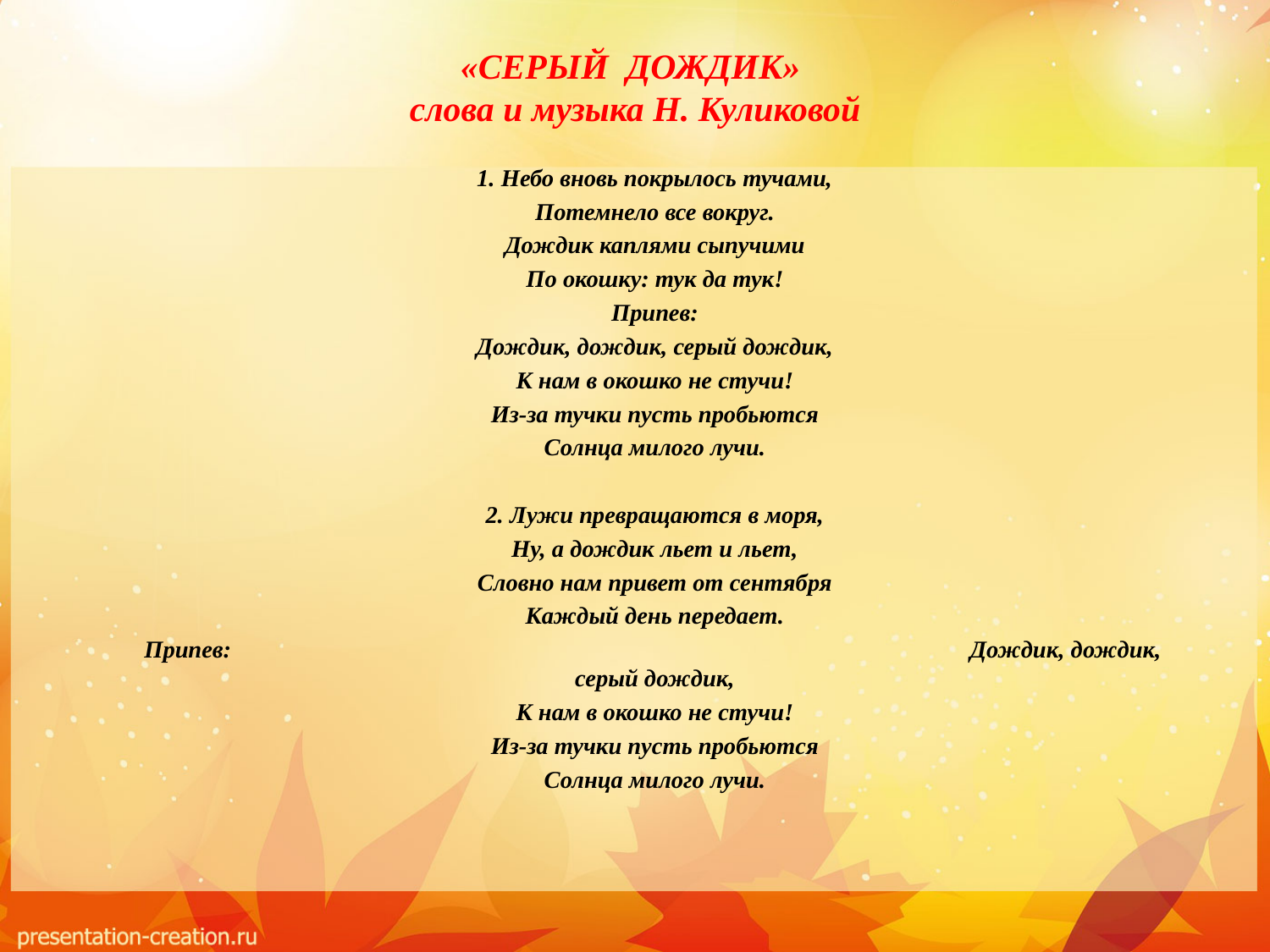

# «СЕРЫЙ  ДОЖДИК» слова и музыка Н. Куликовой
1. Небо вновь покрылось тучами,
Потемнело все вокруг.
Дождик каплями сыпучими
По окошку: тук да тук!
Припев:
Дождик, дождик, серый дождик,
К нам в окошко не стучи!
Из-за тучки пусть пробьются
Солнца милого лучи.

2. Лужи превращаются в моря,
Ну, а дождик льет и льет,
Словно нам привет от сентября
Каждый день передает.
Припев:                                                                                                                         Дождик, дождик, серый дождик,
К нам в окошко не стучи!
Из-за тучки пусть пробьются
Солнца милого лучи.